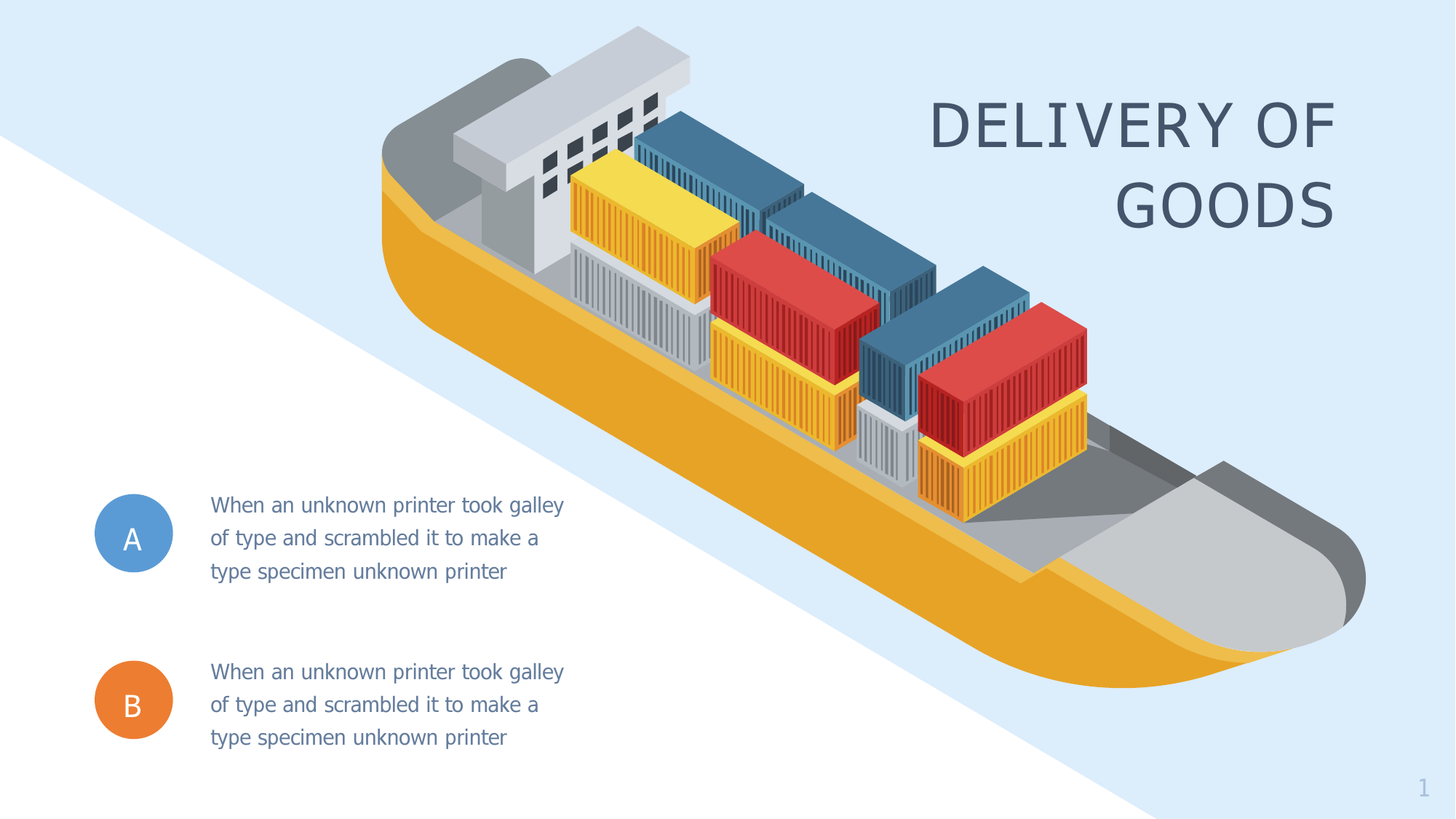

DELIVERY OF GOODS
When an unknown printer took galley of type and scrambled it to make a type specimen unknown printer
A
When an unknown printer took galley of type and scrambled it to make a type specimen unknown printer
B